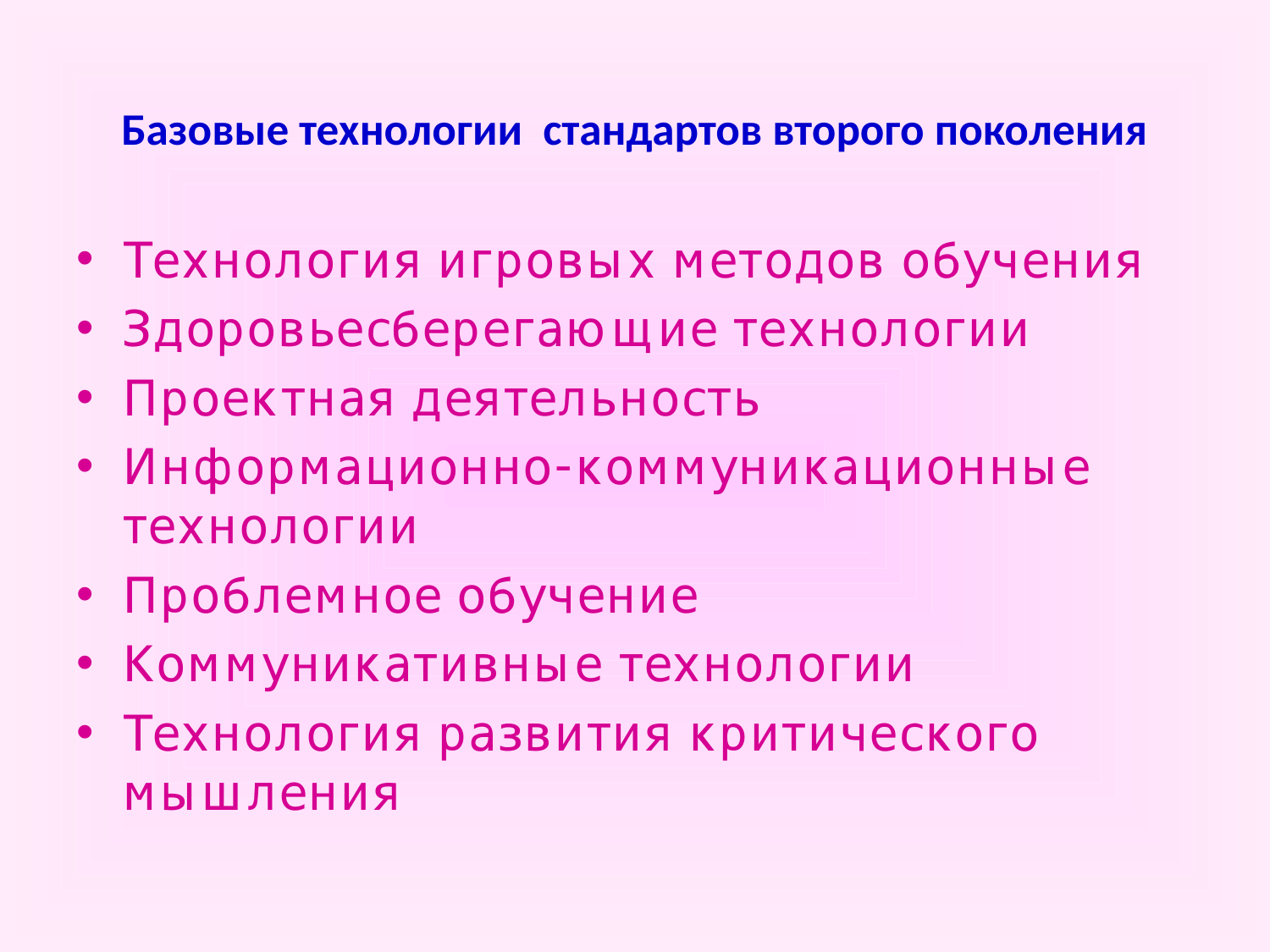

# Базовые технологии  стандартов второго поколения
Технология игровых методов обучения
Здоровьесберегающие технологии
Проектная деятельность
Информационно-коммуникационные технологии
Проблемное обучение
Коммуникативные технологии
Технология развития критического мышления